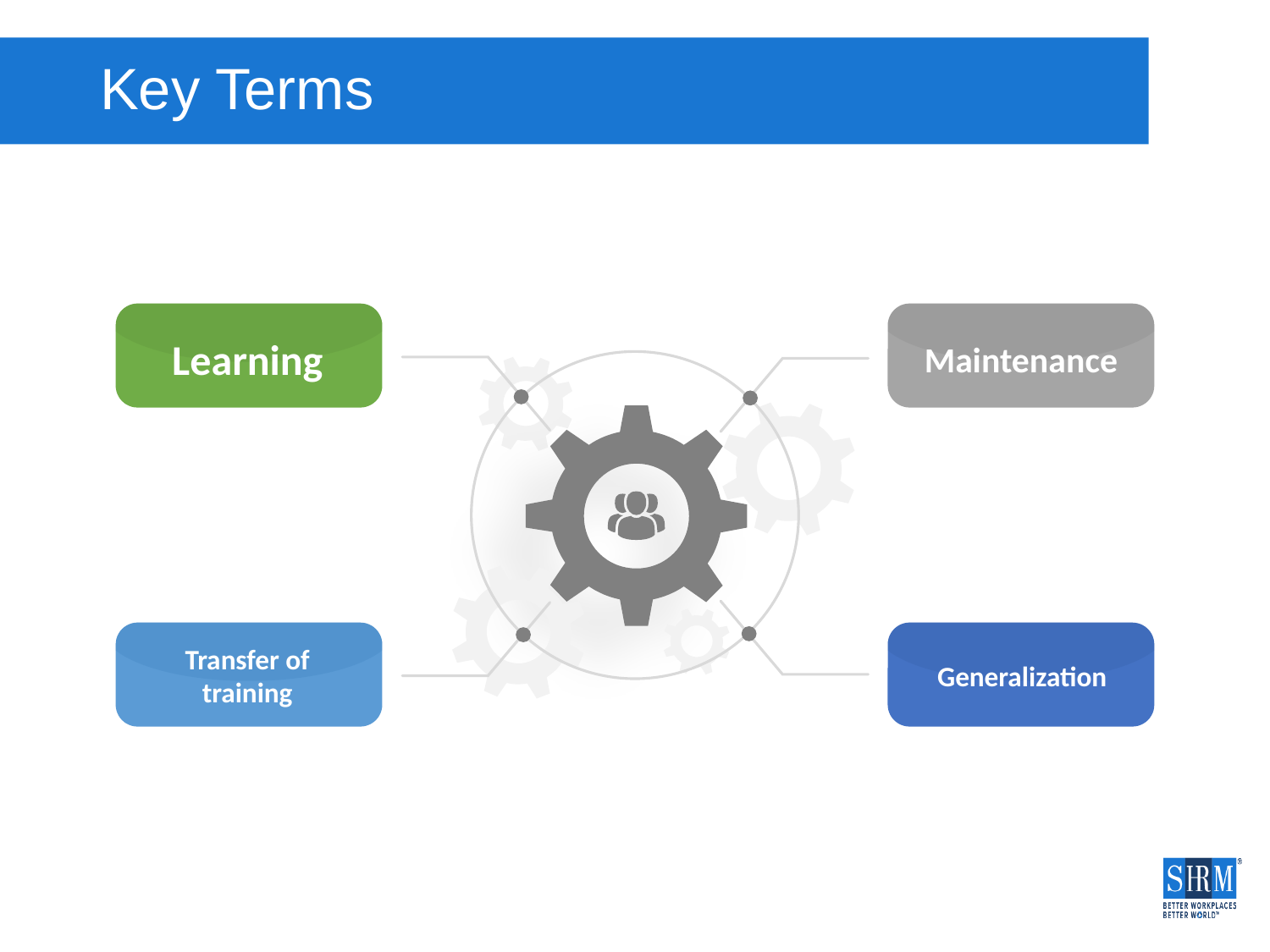

# Key Terms

Learning
Maintenance

This is a sample text.
Insert your desired text here.

Transfer of training
Generalization